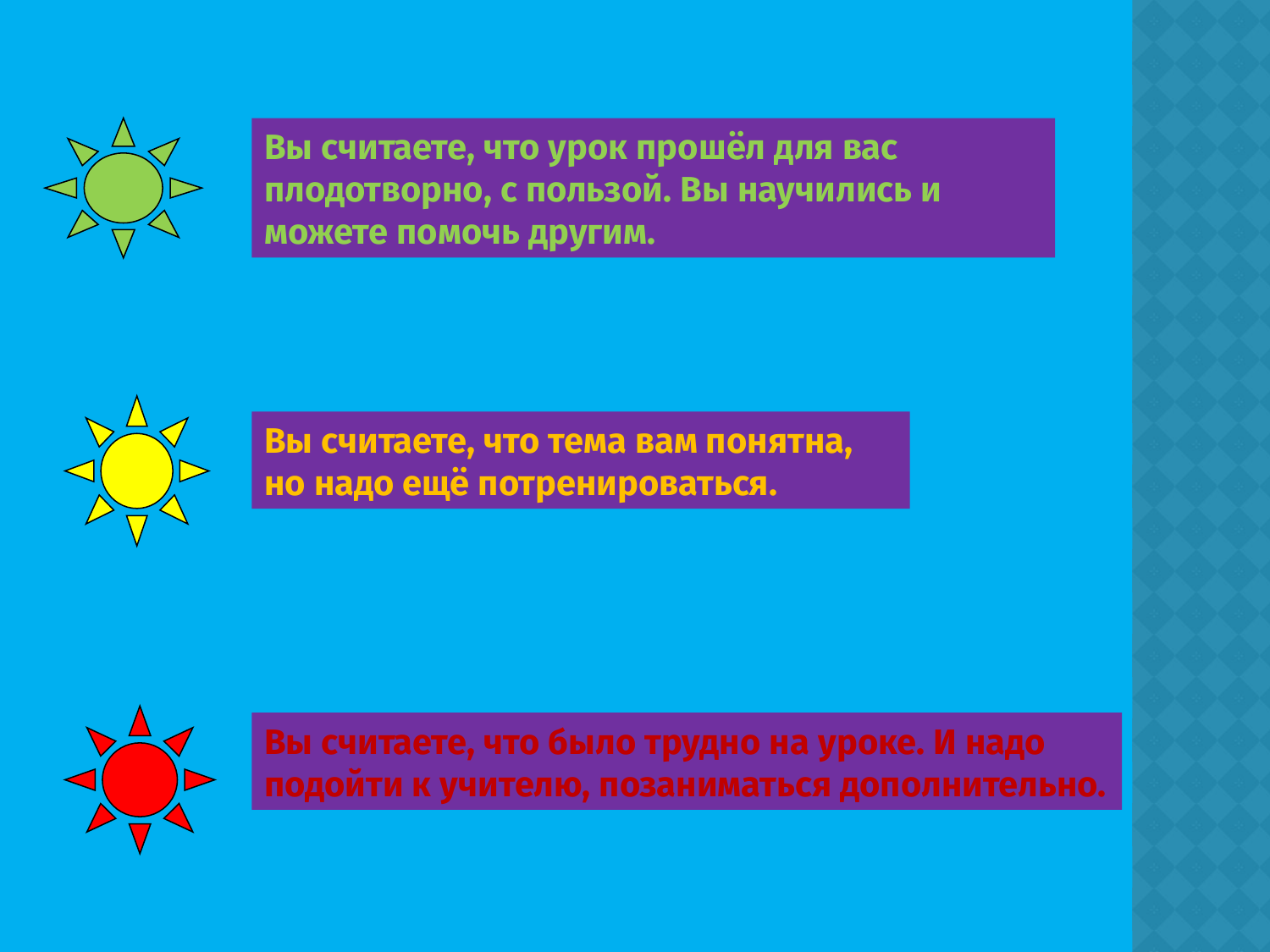

Вы считаете, что урок прошёл для вас плодотворно, с пользой. Вы научились и можете помочь другим.

Вы считаете, что тема вам понятна, но надо ещё потренироваться.

Вы считаете, что было трудно на уроке. И надо подойти к учителю, позаниматься дополнительно.